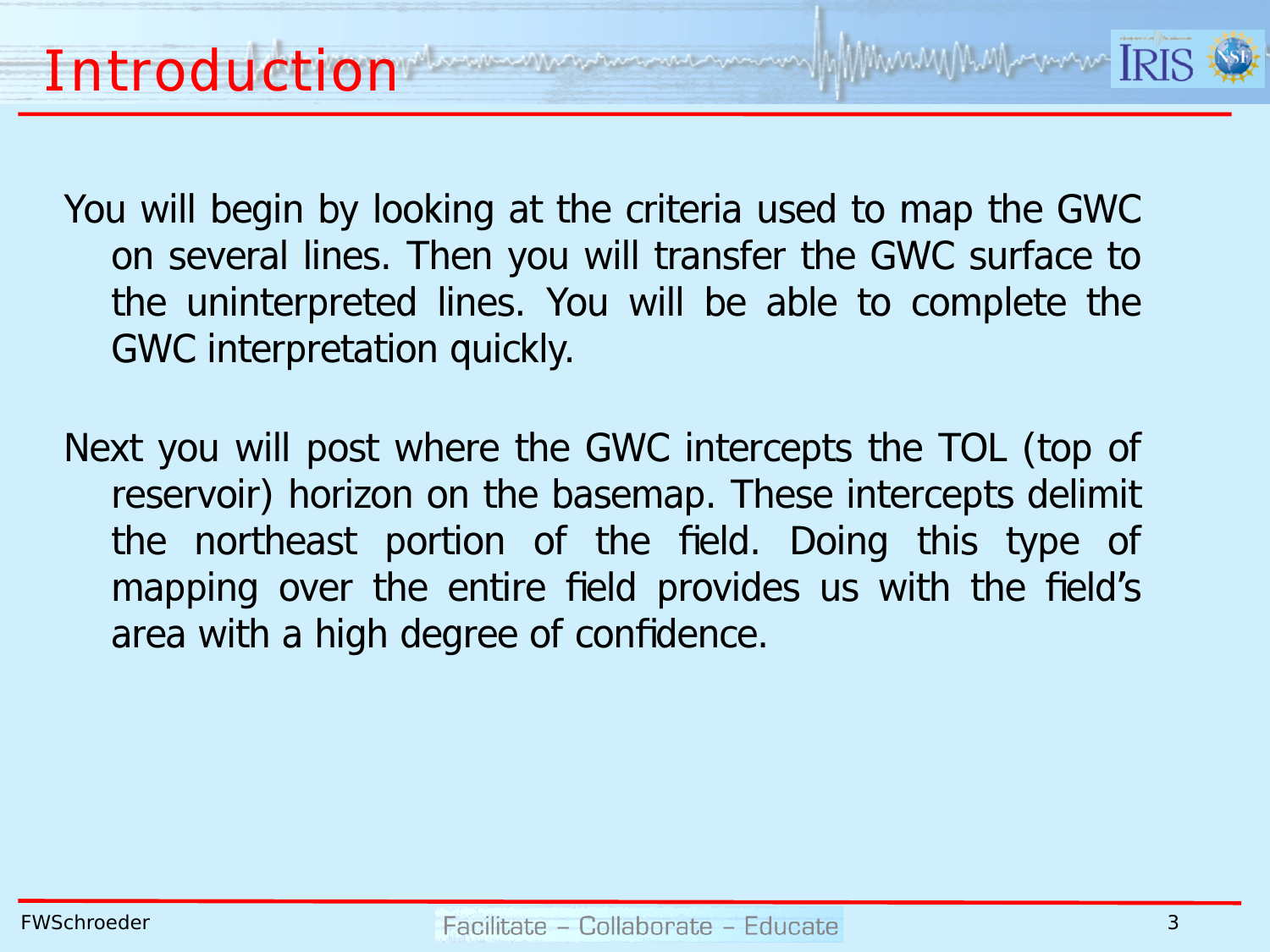

# Introduction
You will begin by looking at the criteria used to map the GWC on several lines. Then you will transfer the GWC surface to the uninterpreted lines. You will be able to complete the GWC interpretation quickly.

Next you will post where the GWC intercepts the TOL (top of reservoir) horizon on the basemap. These intercepts delimit the northeast portion of the field. Doing this type of mapping over the entire field provides us with the field’s area with a high degree of confidence.